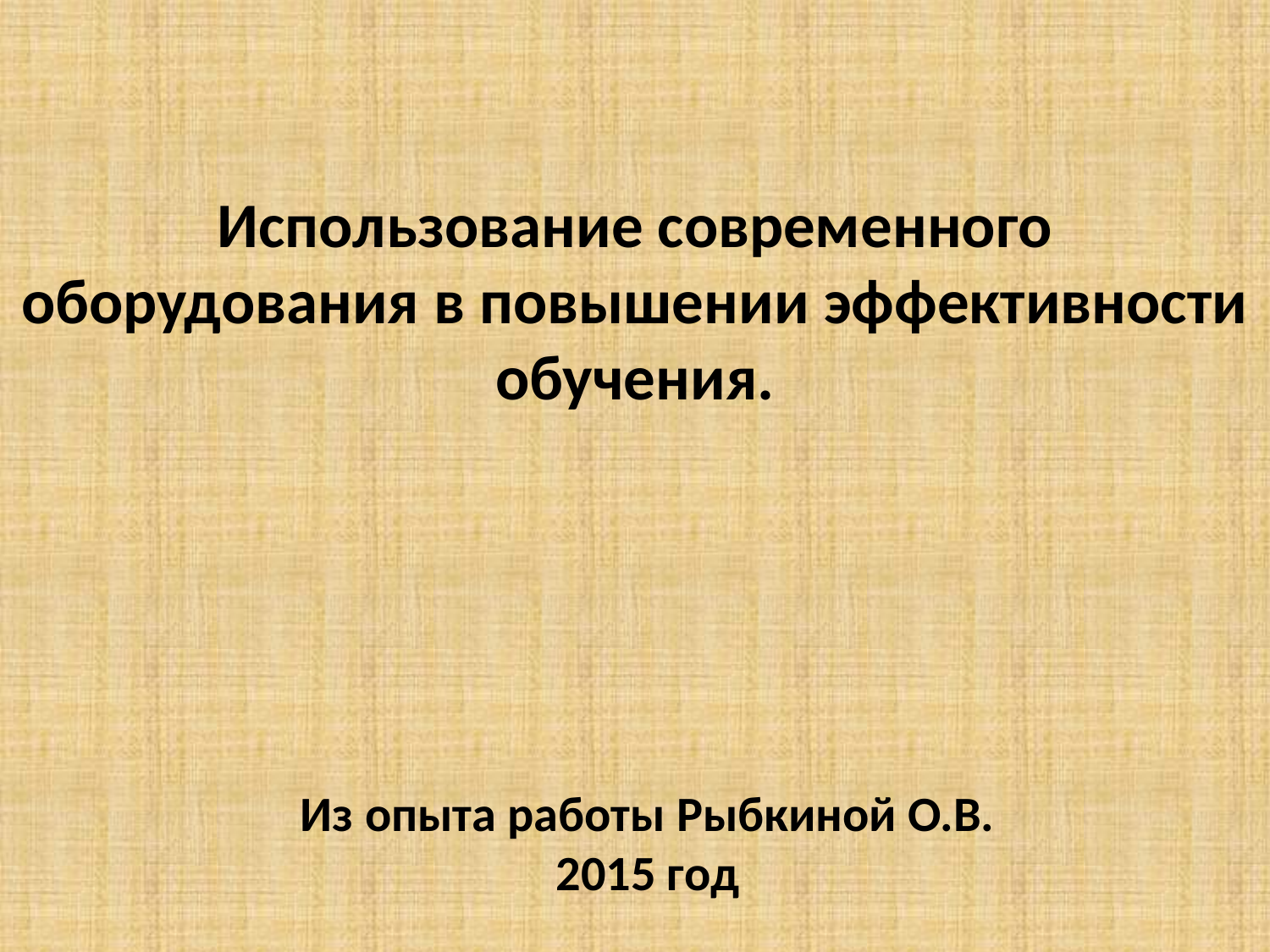

Использование современного оборудования в повышении эффективности обучения.
Из опыта работы Рыбкиной О.В.
2015 год